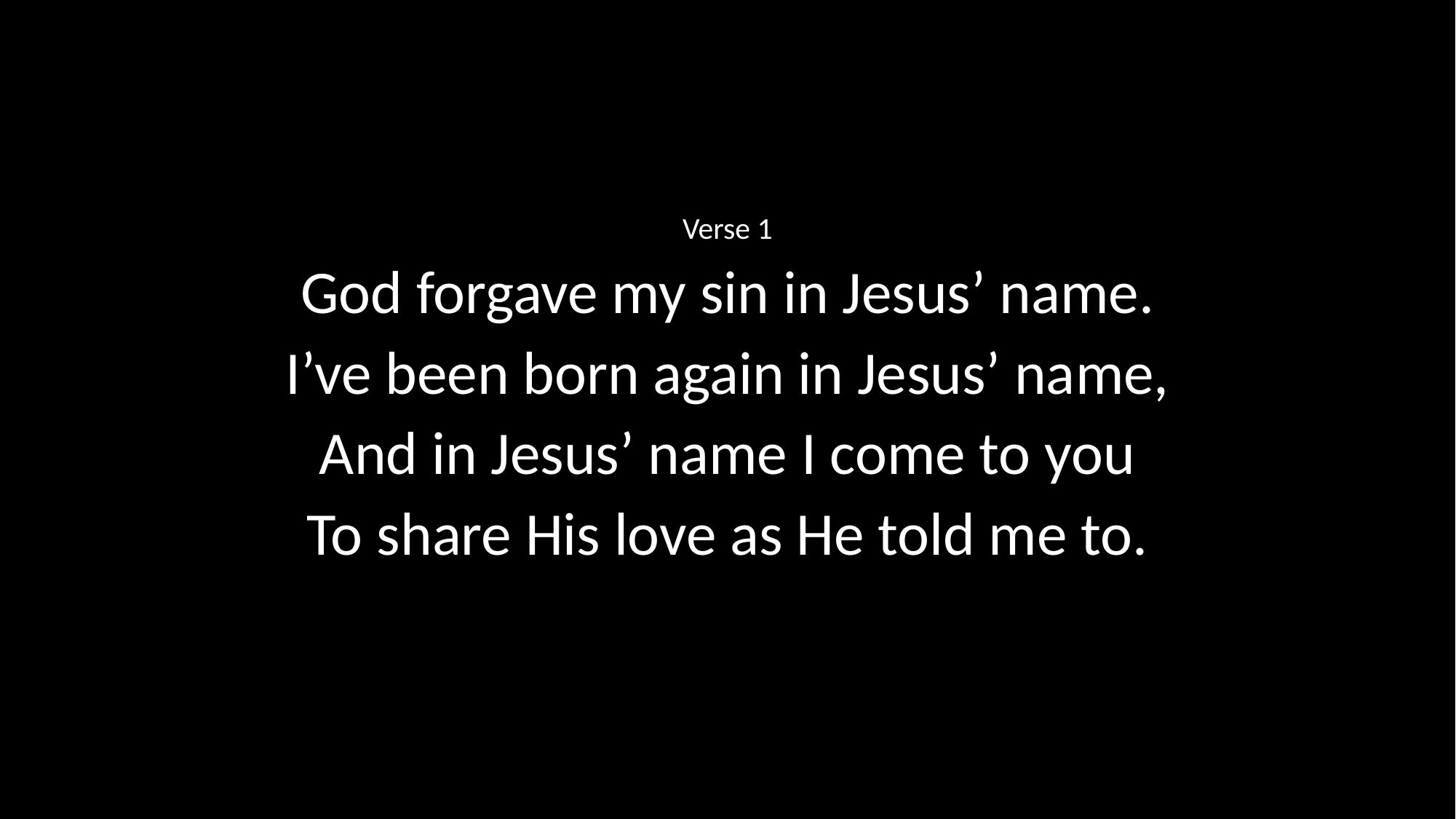

Verse 1
God forgave my sin in Jesus’ name.
I’ve been born again in Jesus’ name,
And in Jesus’ name I come to you
To share His love as He told me to.